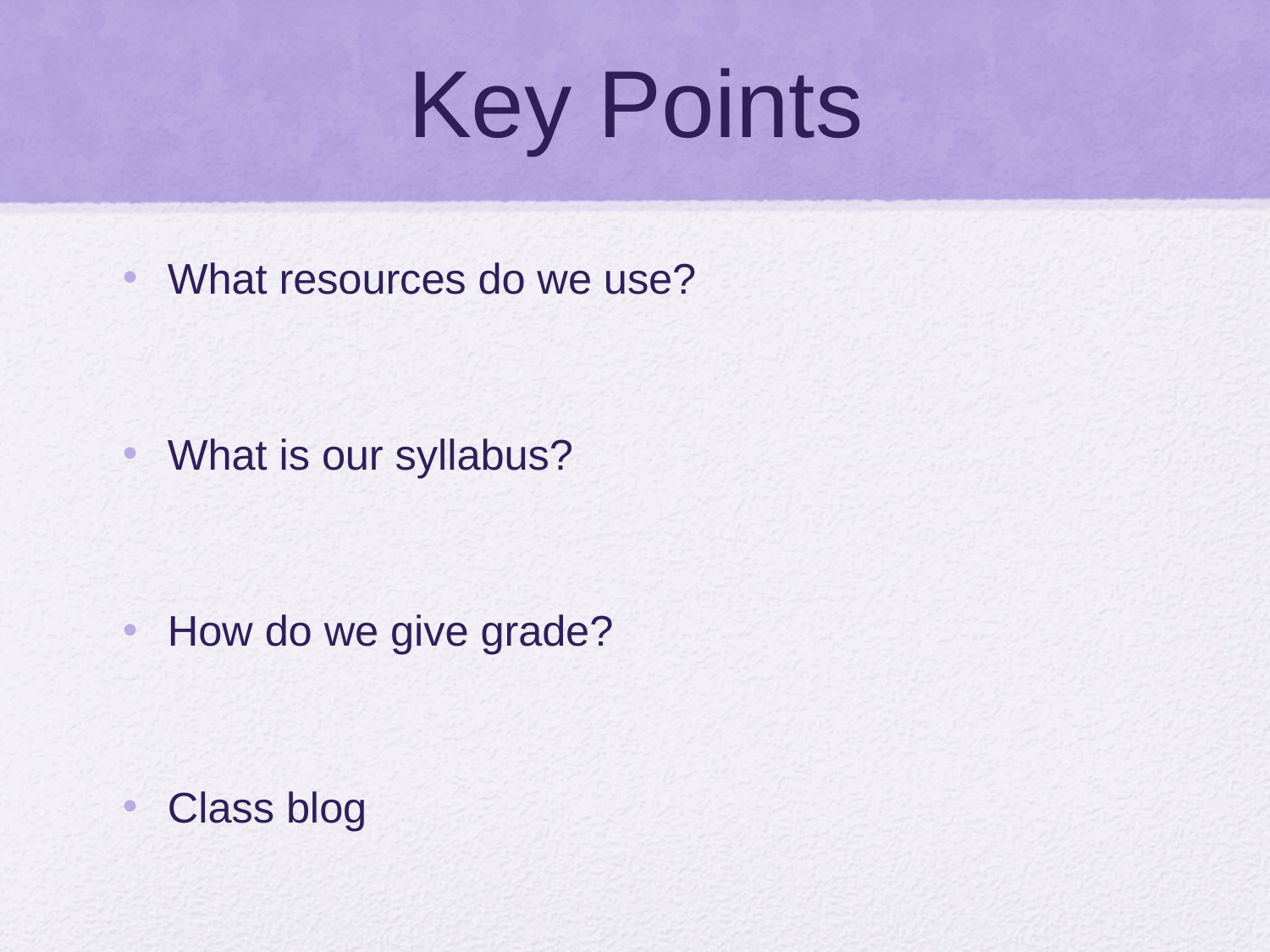

# Key Points
What resources do we use?

What is our syllabus?

How do we give grade?

Class blog